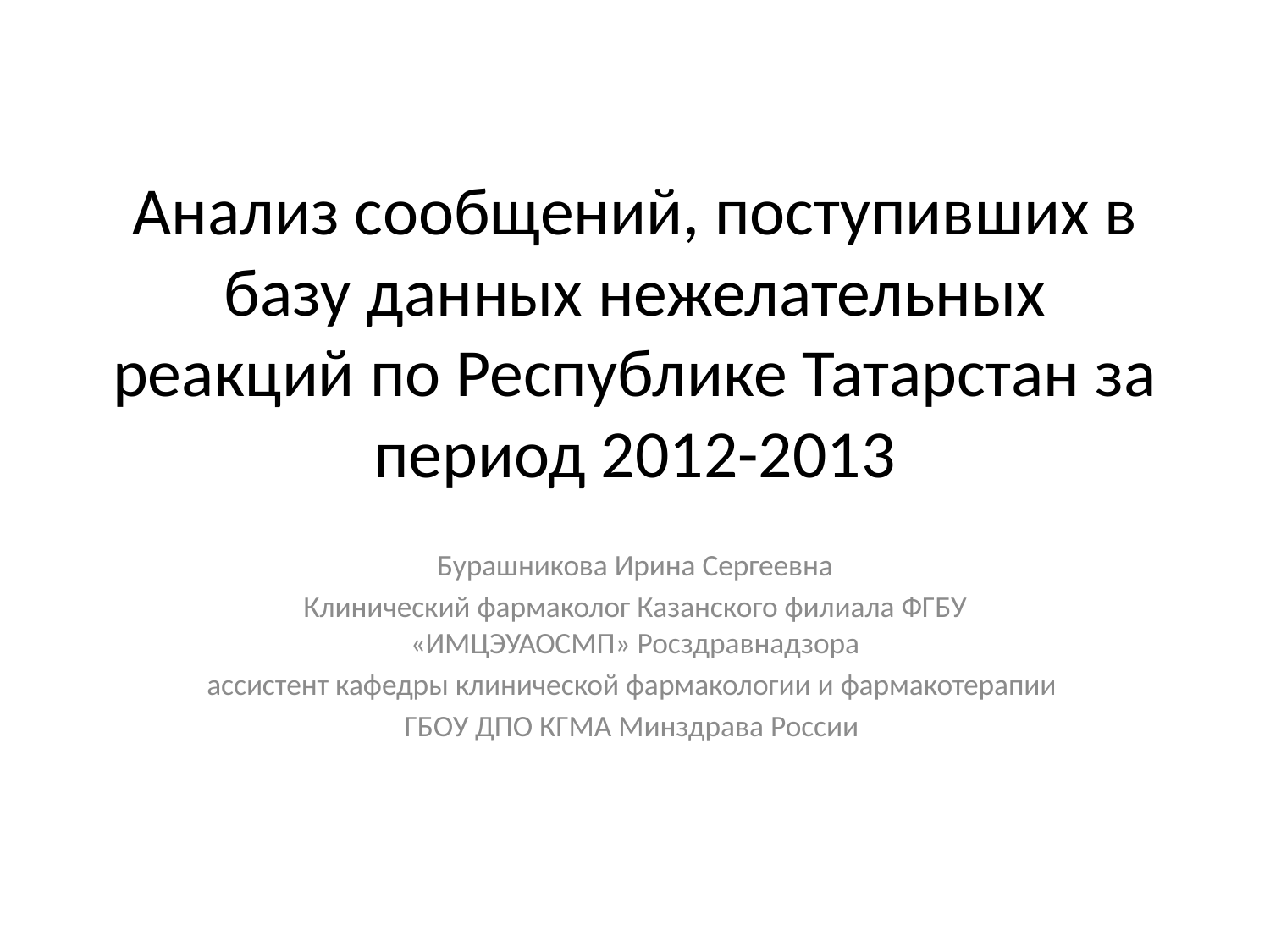

# Анализ сообщений, поступивших в базу данных нежелательных реакций по Республике Татарстан за период 2012-2013
Бурашникова Ирина Сергеевна
Клинический фармаколог Казанского филиала ФГБУ «ИМЦЭУАОСМП» Росздравнадзора
ассистент кафедры клинической фармакологии и фармакотерапии
ГБОУ ДПО КГМА Минздрава России